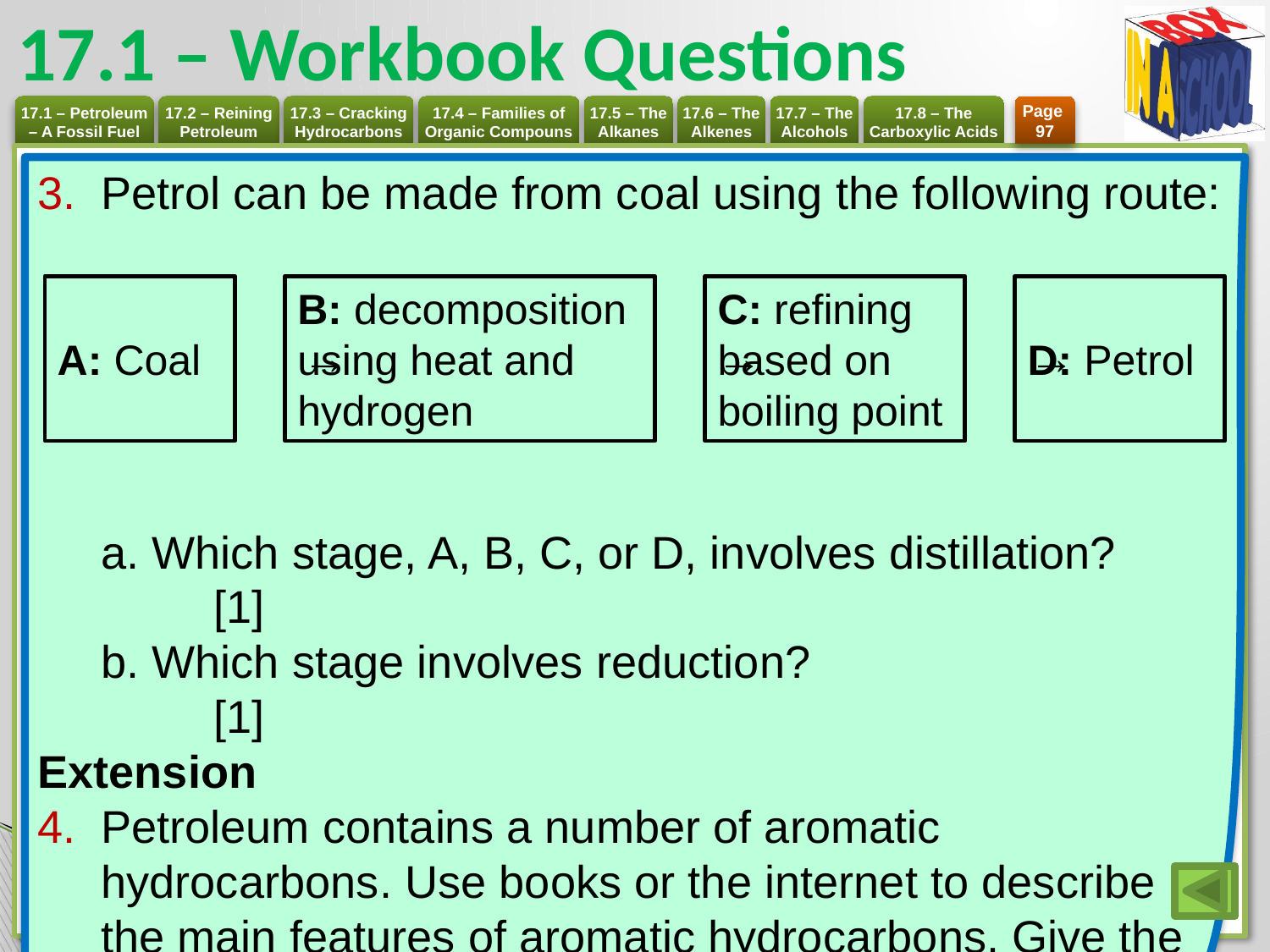

# 17.1 – Workbook Questions
Page
97
Petrol can be made from coal using the following route:
	       →	                    →                     →
a. Which stage, A, B, C, or D, involves distillation? 	[1]
b. Which stage involves reduction? 	[1]
Extension
Petroleum contains a number of aromatic hydrocarbons. Use books or the internet to describe the main features of aromatic hydrocarbons. Give the name of two aromatic hydrocarbons.                    [4]
A: Coal
B: decomposition using heat and hydrogen
C: refining based on boiling point
D: Petrol